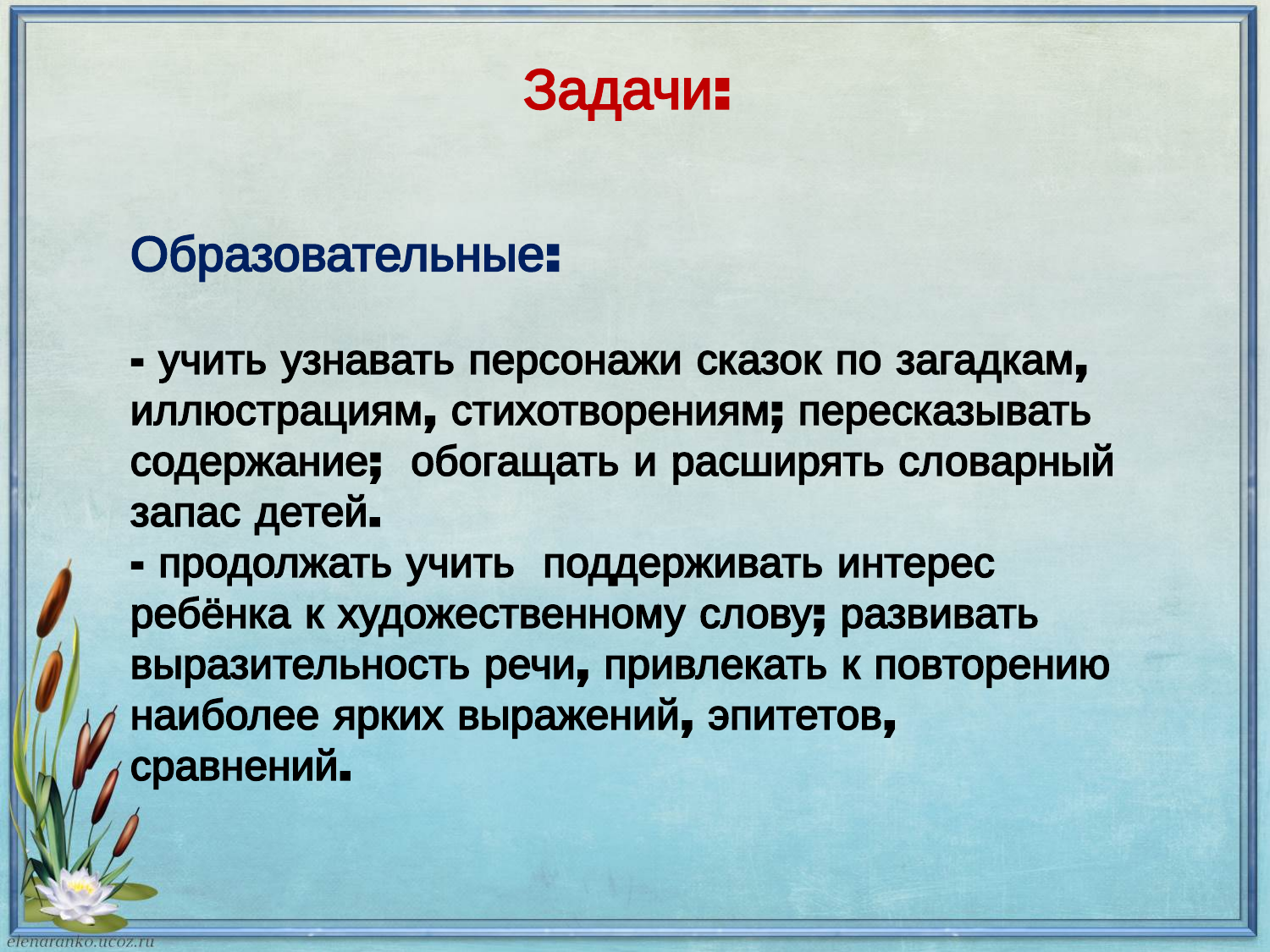

Задачи:

Образовательные:
- учить узнавать персонажи сказок по загадкам, иллюстрациям, стихотворениям; пересказывать содержание;  обогащать и расширять словарный запас детей.
- продолжать учить  поддерживать интерес ребёнка к художественному слову; развивать выразительность речи, привлекать к повторению наиболее ярких выражений, эпитетов, сравнений.